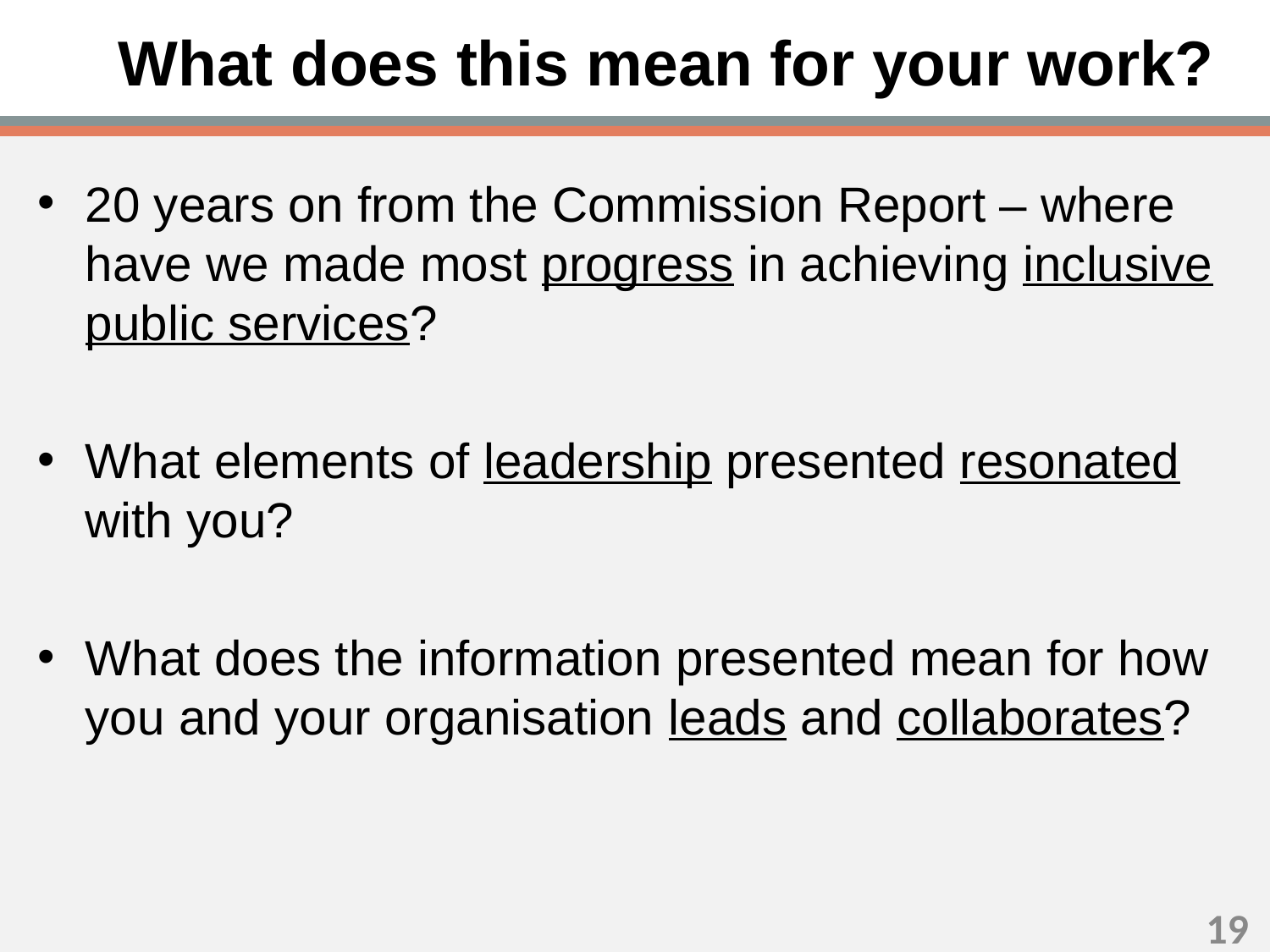

# What does this mean for your work?
20 years on from the Commission Report – where have we made most progress in achieving inclusive public services?

What elements of leadership presented resonated with you?

What does the information presented mean for how you and your organisation leads and collaborates?

19